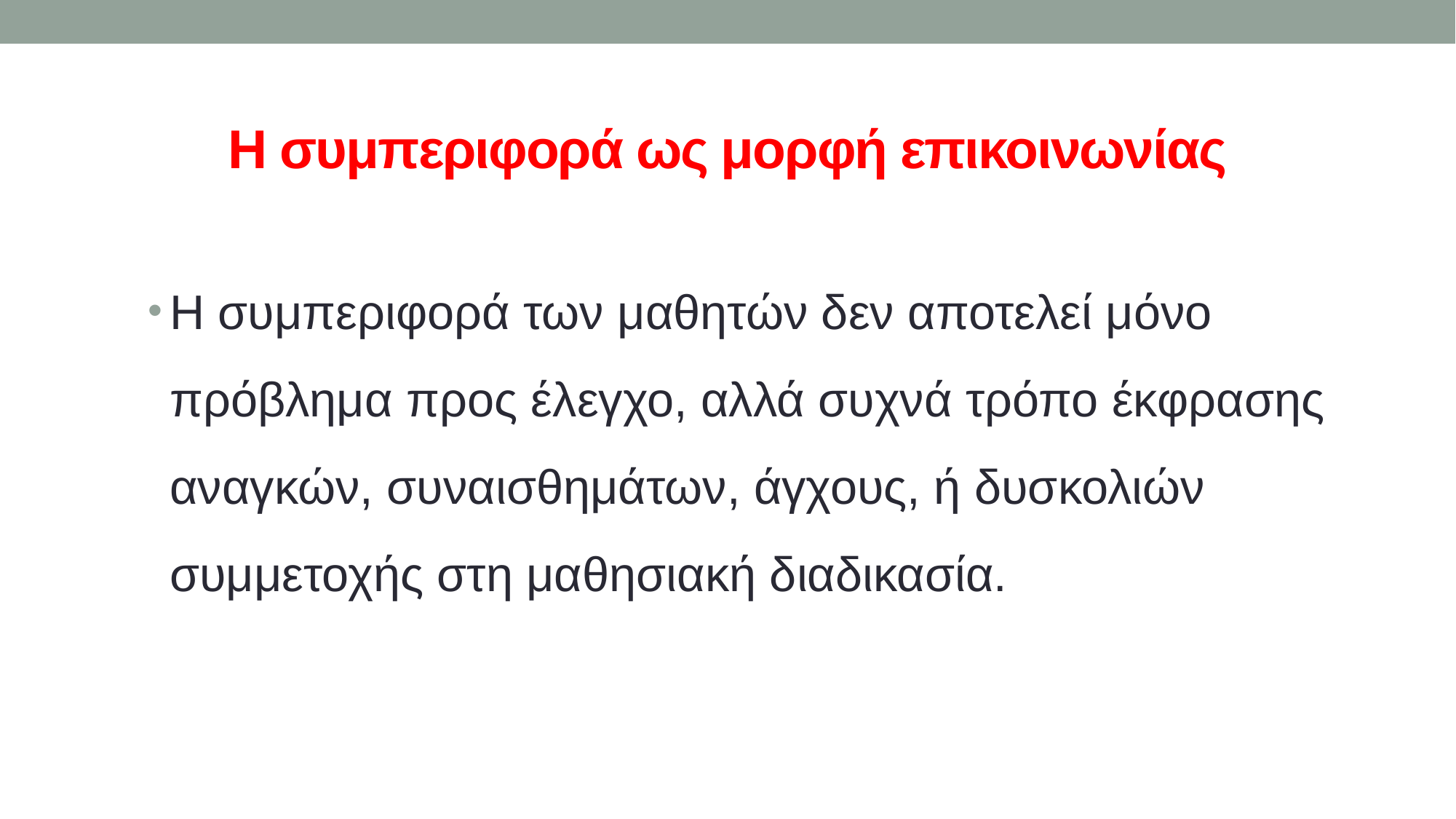

# Η συμπεριφορά ως μορφή επικοινωνίας
Η συμπεριφορά των μαθητών δεν αποτελεί μόνο πρόβλημα προς έλεγχο, αλλά συχνά τρόπο έκφρασης αναγκών, συναισθημάτων, άγχους, ή δυσκολιών συμμετοχής στη μαθησιακή διαδικασία.